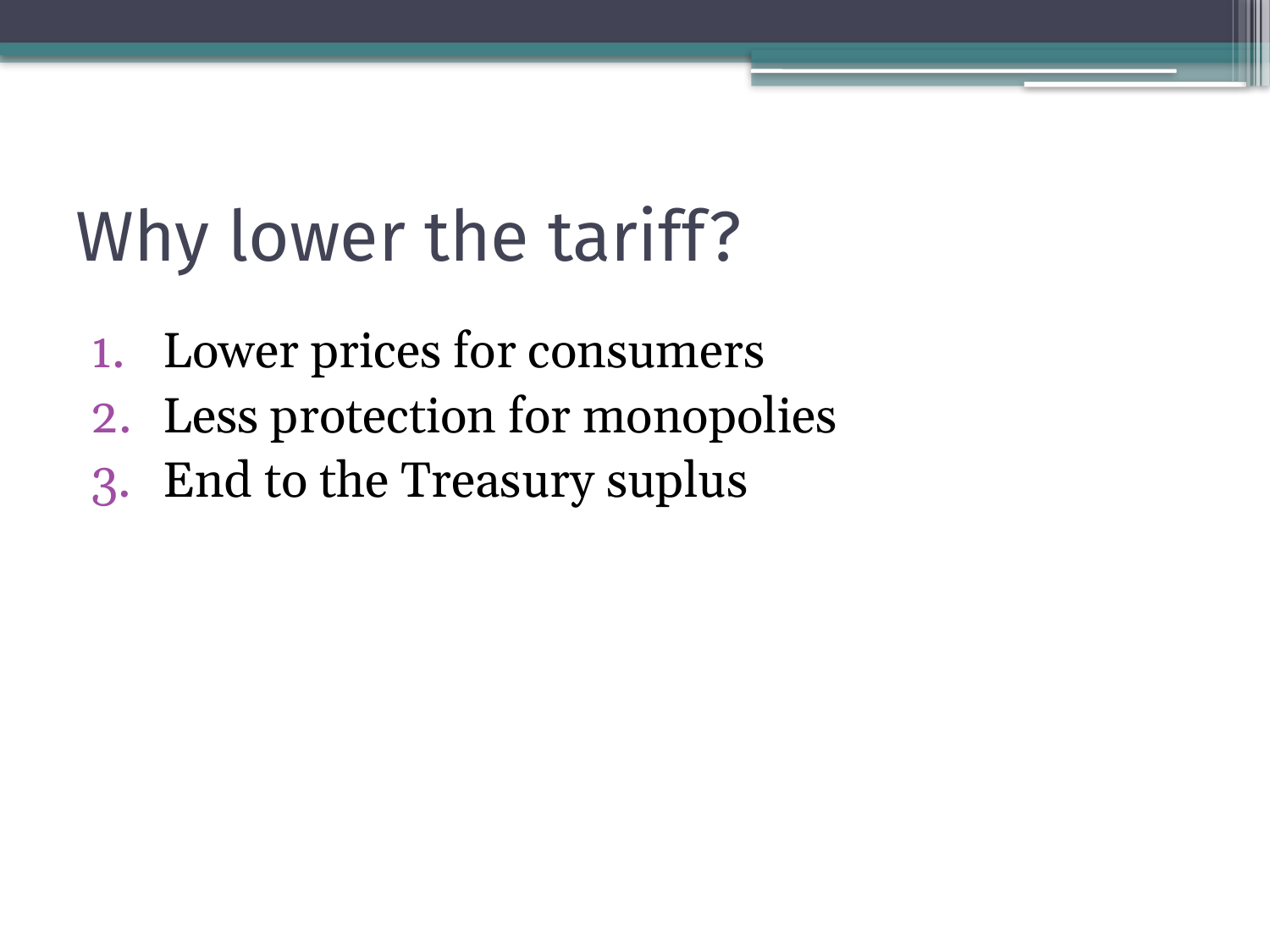

# Why lower the tariff?
Lower prices for consumers
Less protection for monopolies
End to the Treasury suplus